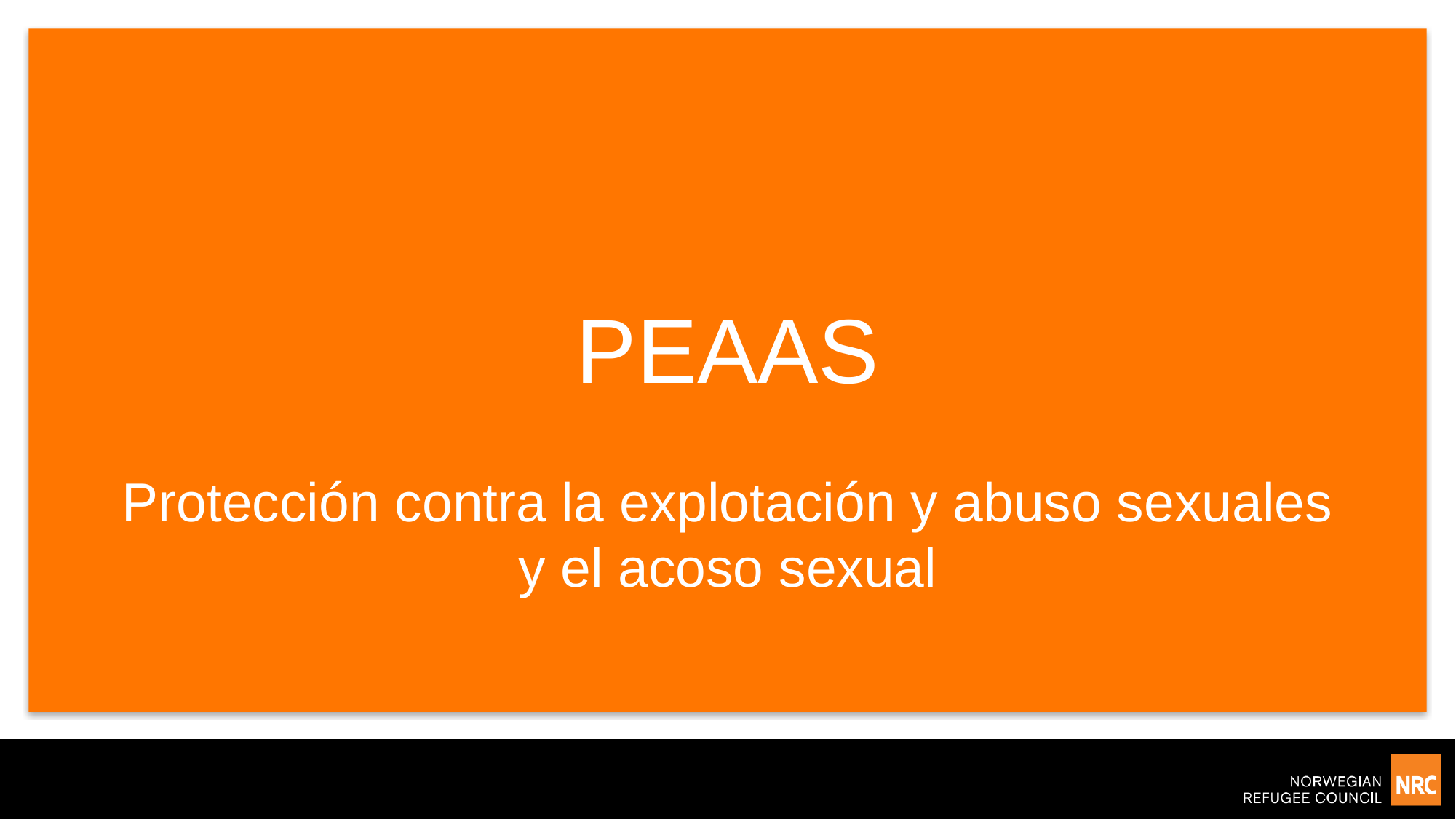

# PEAAS Protección contra la explotación y abuso sexuales y el acoso sexual